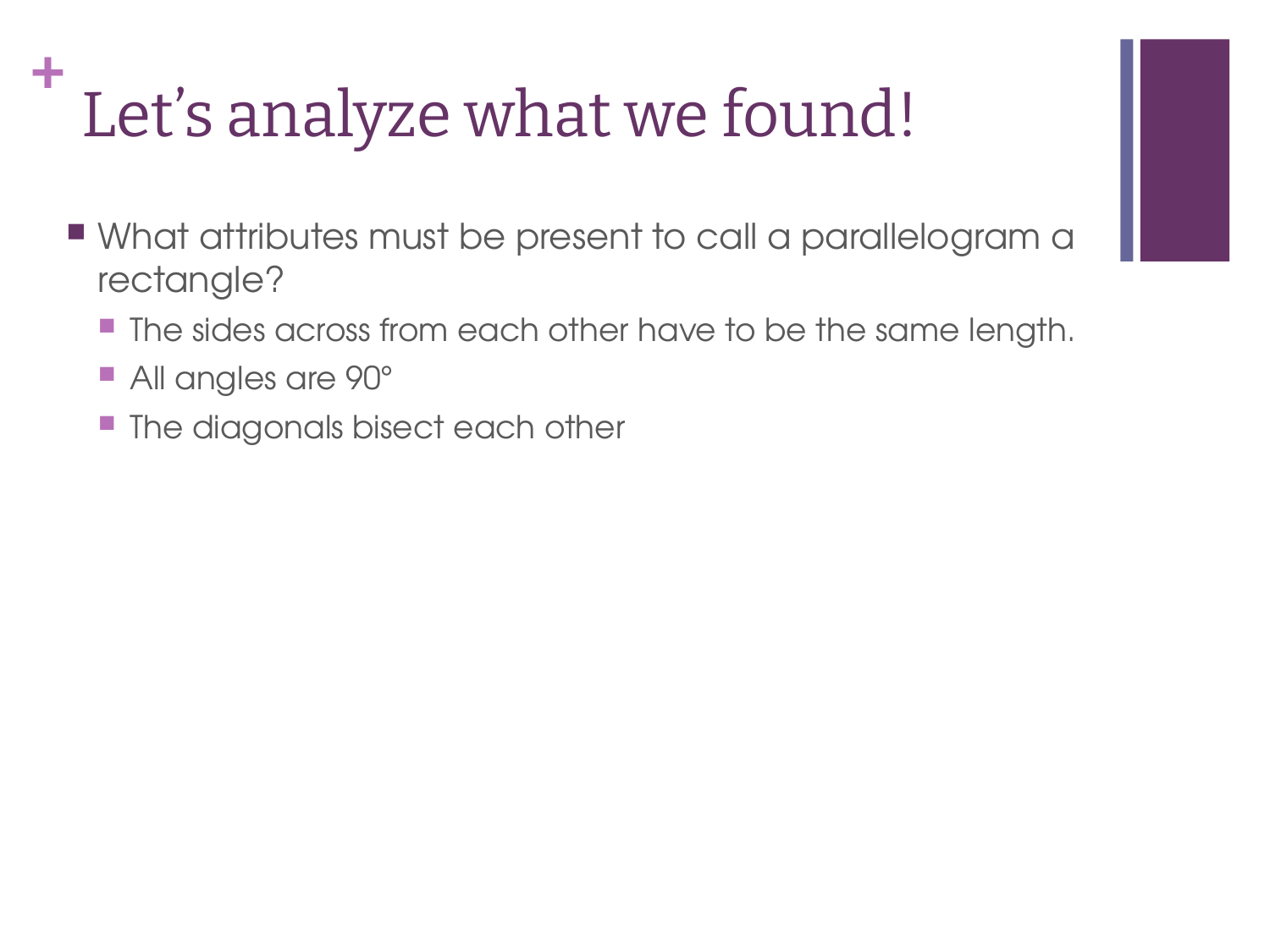

# Let’s analyze what we found!
What attributes must be present to call a parallelogram a rectangle?
The sides across from each other have to be the same length.
All angles are 90°
The diagonals bisect each other